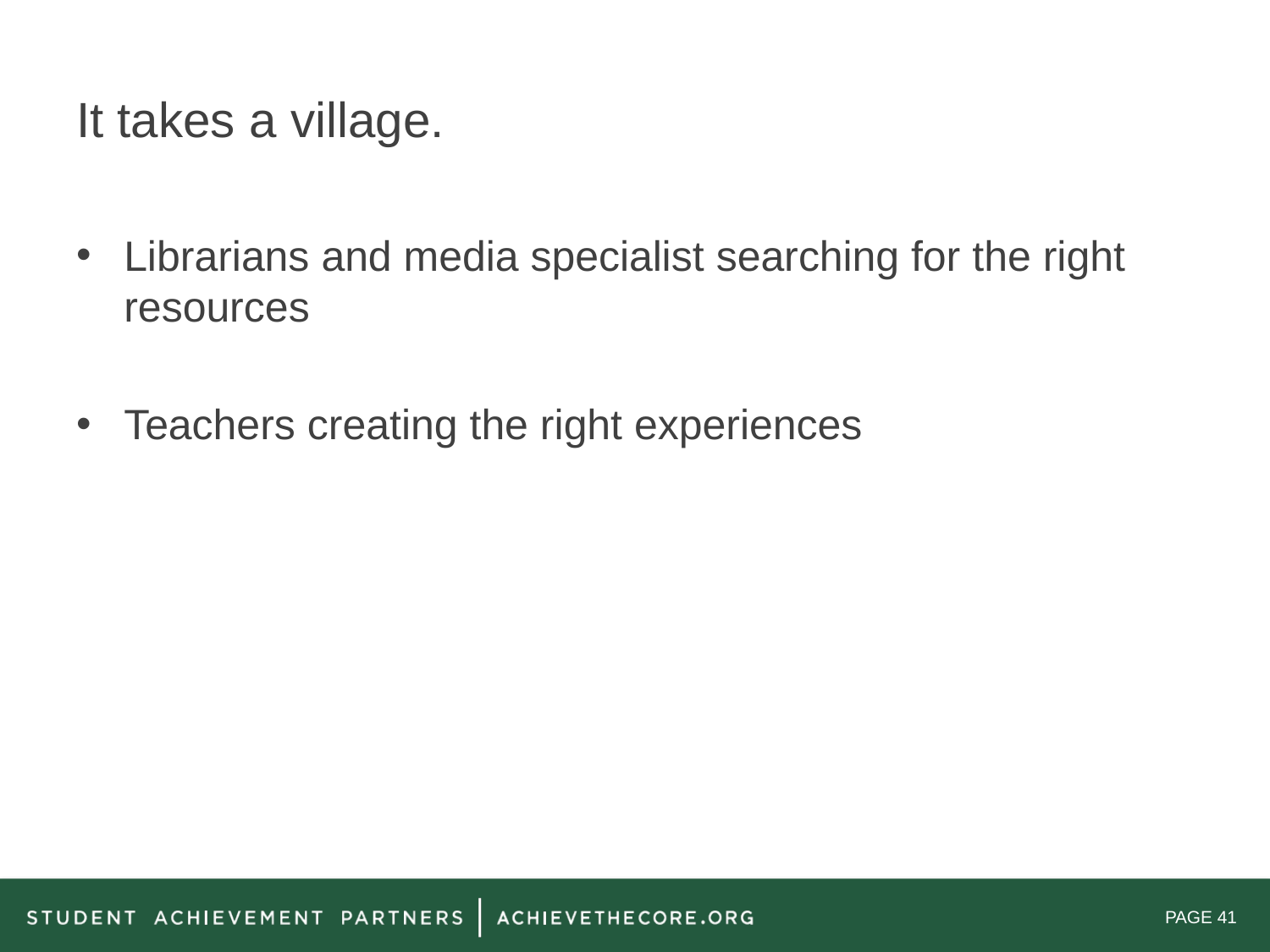

# It takes a village.
Librarians and media specialist searching for the right resources

Teachers creating the right experiences